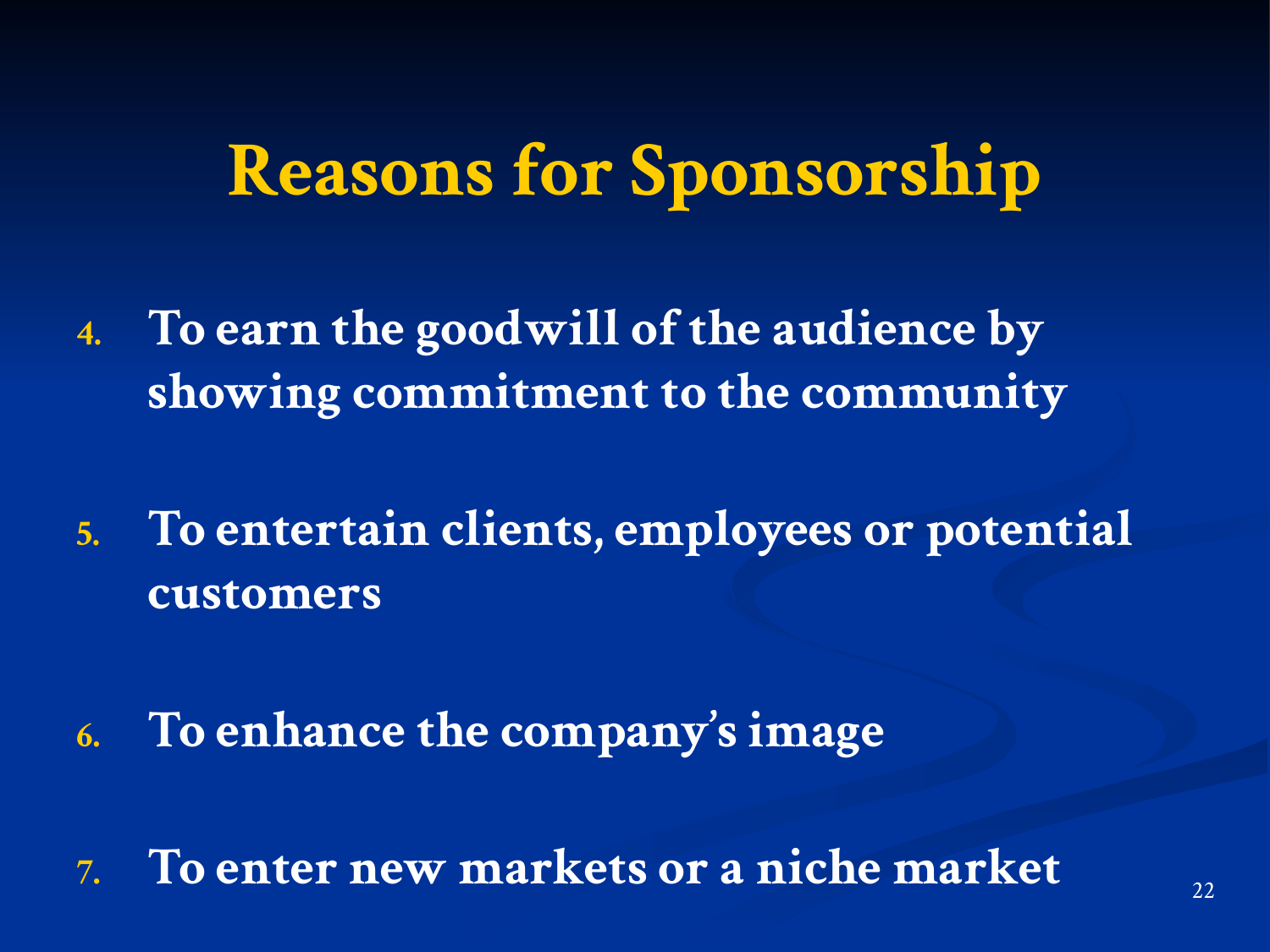

Reasons for Sponsorship
To earn the goodwill of the audience by showing commitment to the community
To entertain clients, employees or potential customers
To enhance the company’s image
To enter new markets or a niche market
22